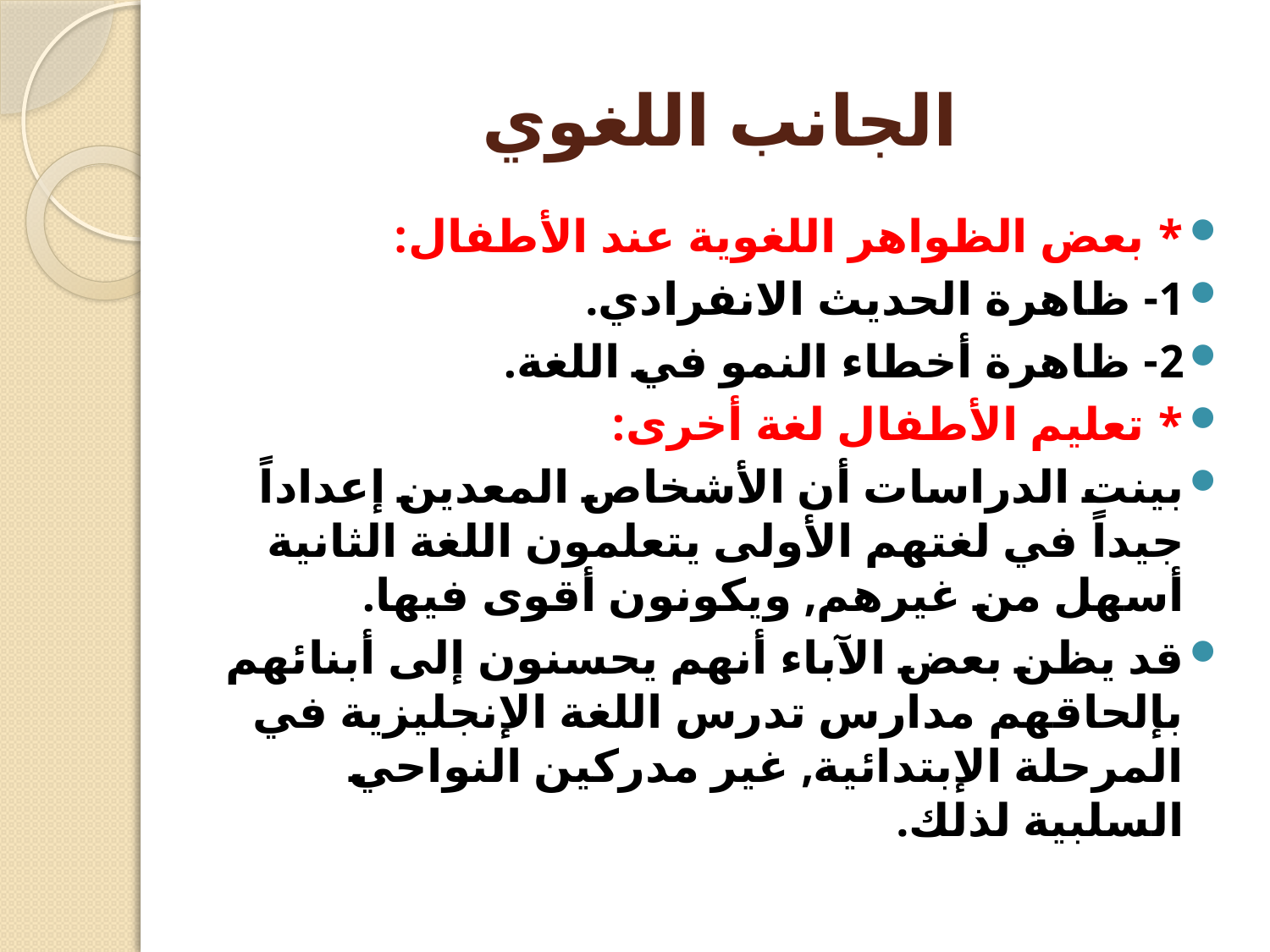

# الجانب اللغوي
* بعض الظواهر اللغوية عند الأطفال:
1- ظاهرة الحديث الانفرادي.
2- ظاهرة أخطاء النمو في اللغة.
* تعليم الأطفال لغة أخرى:
بينت الدراسات أن الأشخاص المعدين إعداداً جيداً في لغتهم الأولى يتعلمون اللغة الثانية أسهل من غيرهم, ويكونون أقوى فيها.
قد يظن بعض الآباء أنهم يحسنون إلى أبنائهم بإلحاقهم مدارس تدرس اللغة الإنجليزية في المرحلة الإبتدائية, غير مدركين النواحي السلبية لذلك.